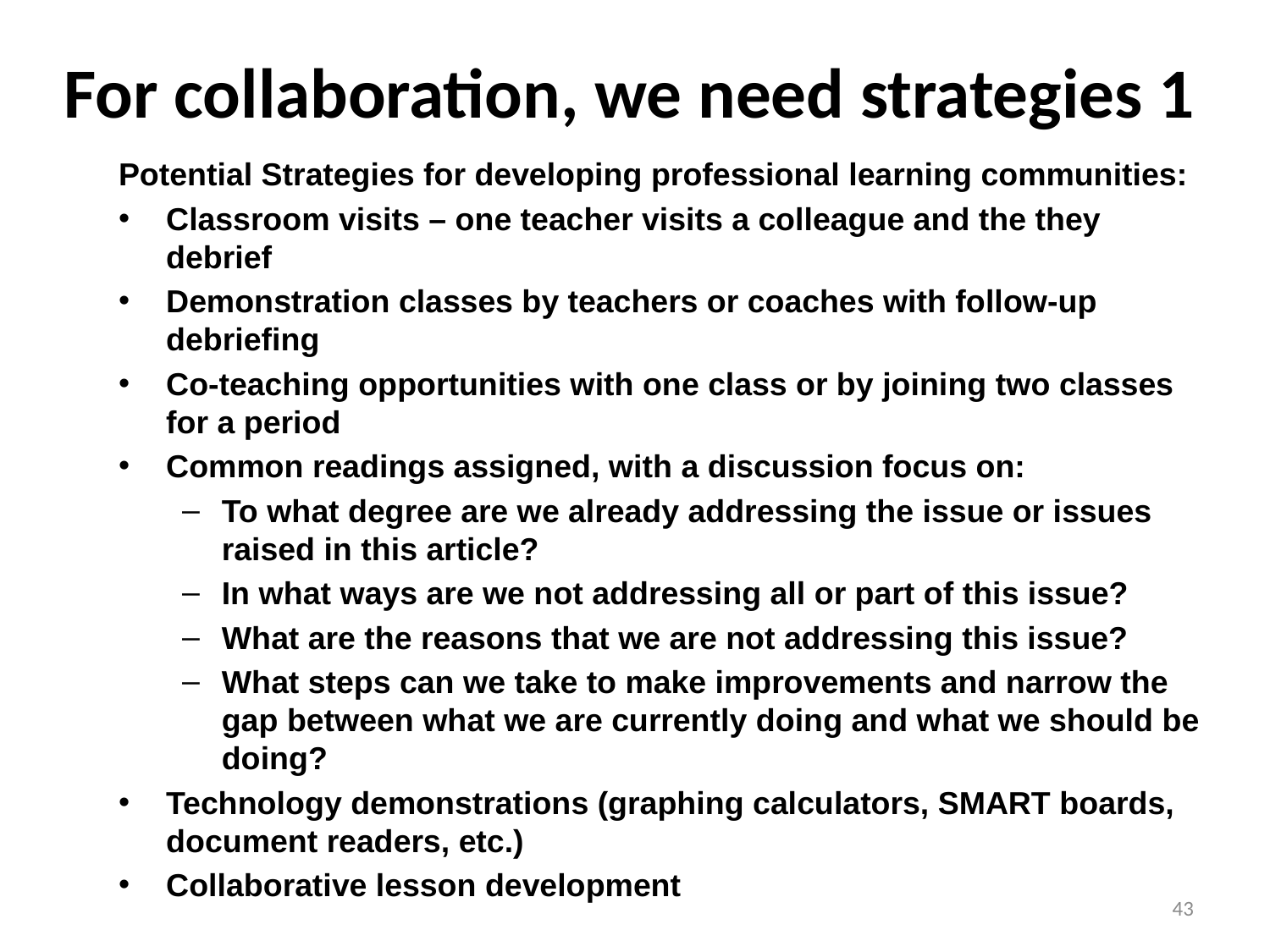

# For collaboration, we need strategies 1
Potential Strategies for developing professional learning communities:
Classroom visits – one teacher visits a colleague and the they debrief
Demonstration classes by teachers or coaches with follow-up debriefing
Co-teaching opportunities with one class or by joining two classes for a period
Common readings assigned, with a discussion focus on:
To what degree are we already addressing the issue or issues raised in this article?
In what ways are we not addressing all or part of this issue?
What are the reasons that we are not addressing this issue?
What steps can we take to make improvements and narrow the gap between what we are currently doing and what we should be doing?
Technology demonstrations (graphing calculators, SMART boards, document readers, etc.)
Collaborative lesson development

43